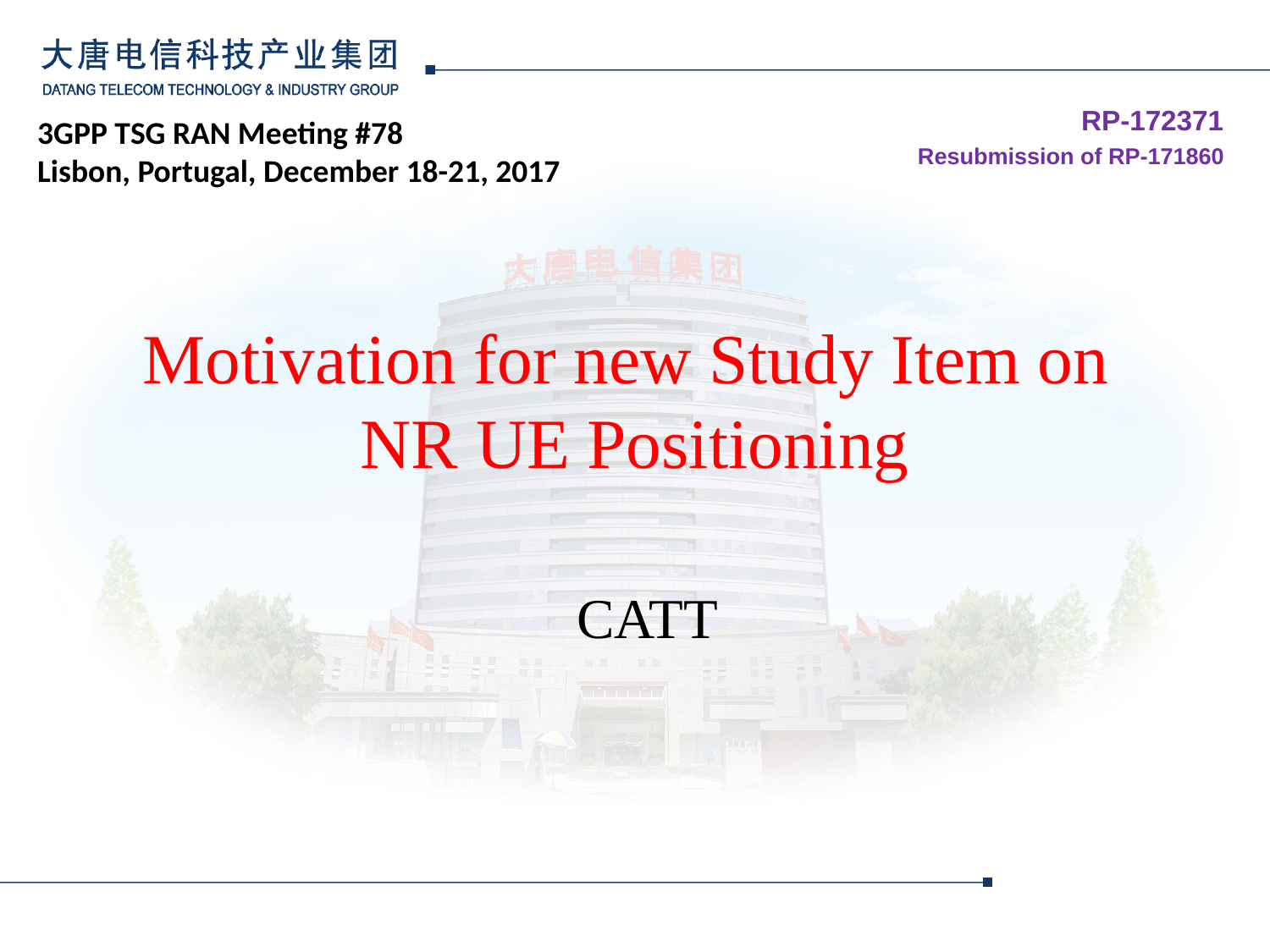

RP-172371
Resubmission of RP-171860
3GPP TSG RAN Meeting #78
Lisbon, Portugal, December 18-21, 2017
# Motivation for new Study Item on NR UE Positioning
CATT